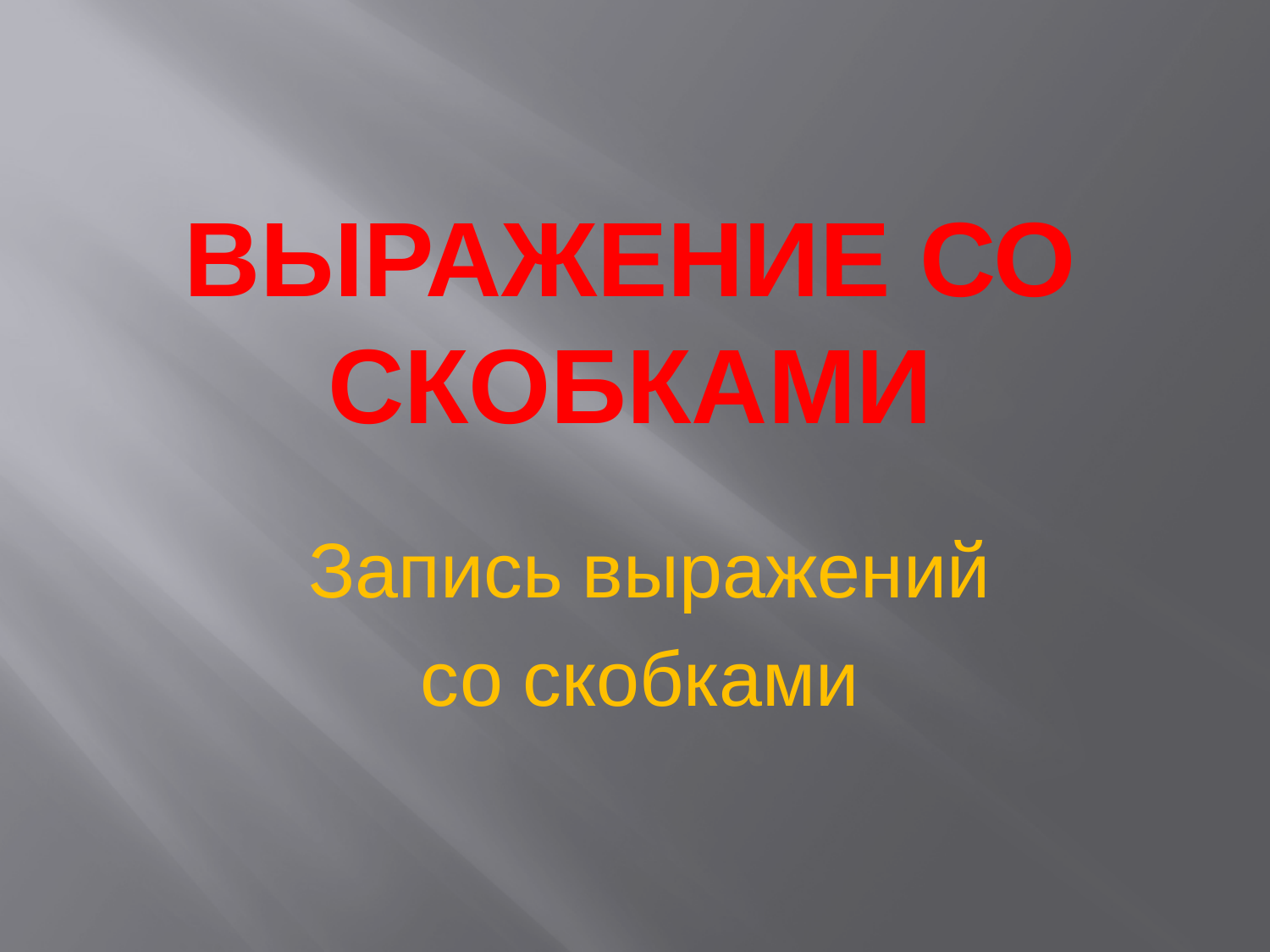

# Выражение со скобками
 Запись выражений
со скобками